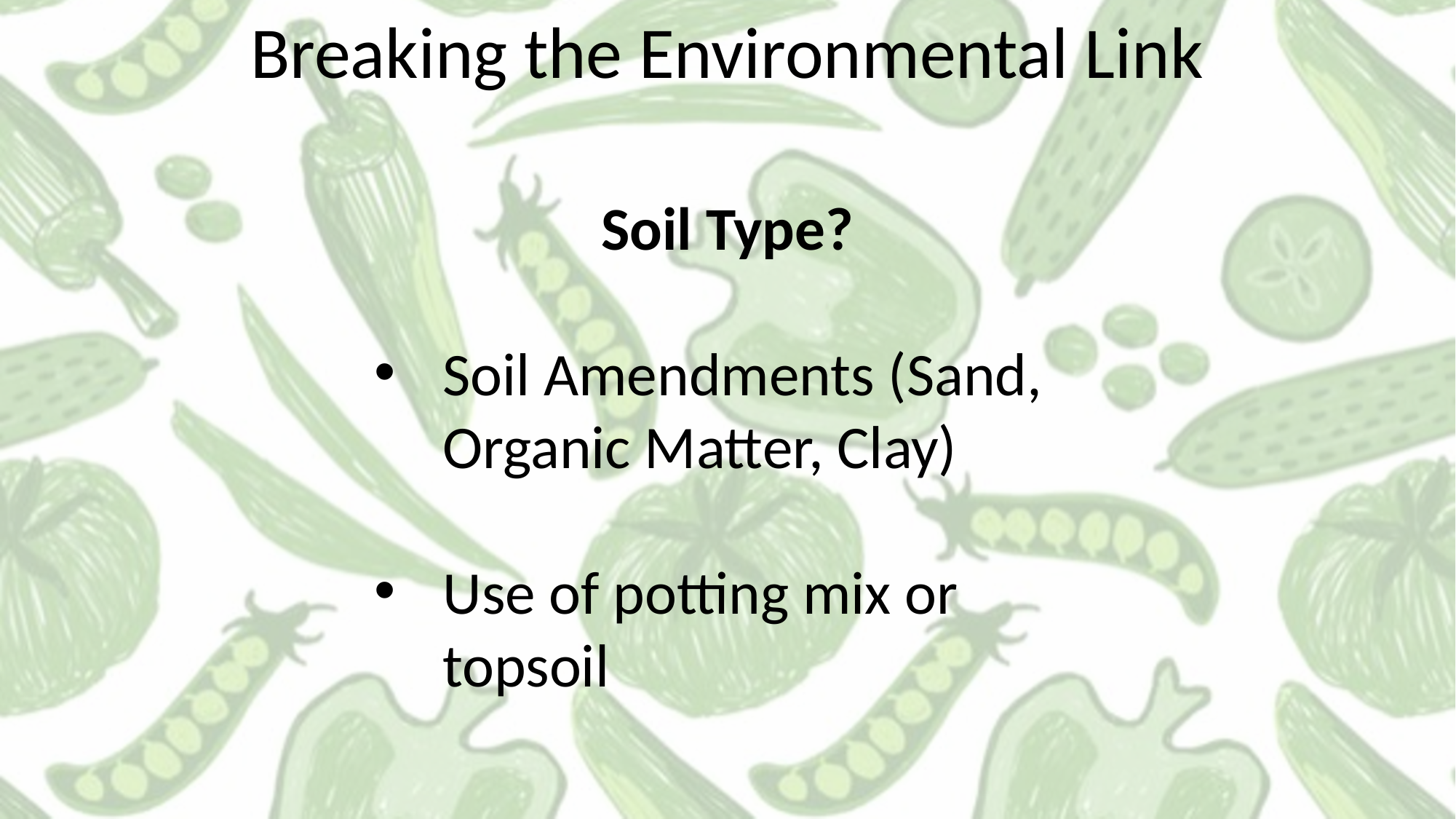

Breaking the Environmental Link
Soil Type?

Soil Amendments (Sand, Organic Matter, Clay)

Use of potting mix or topsoil